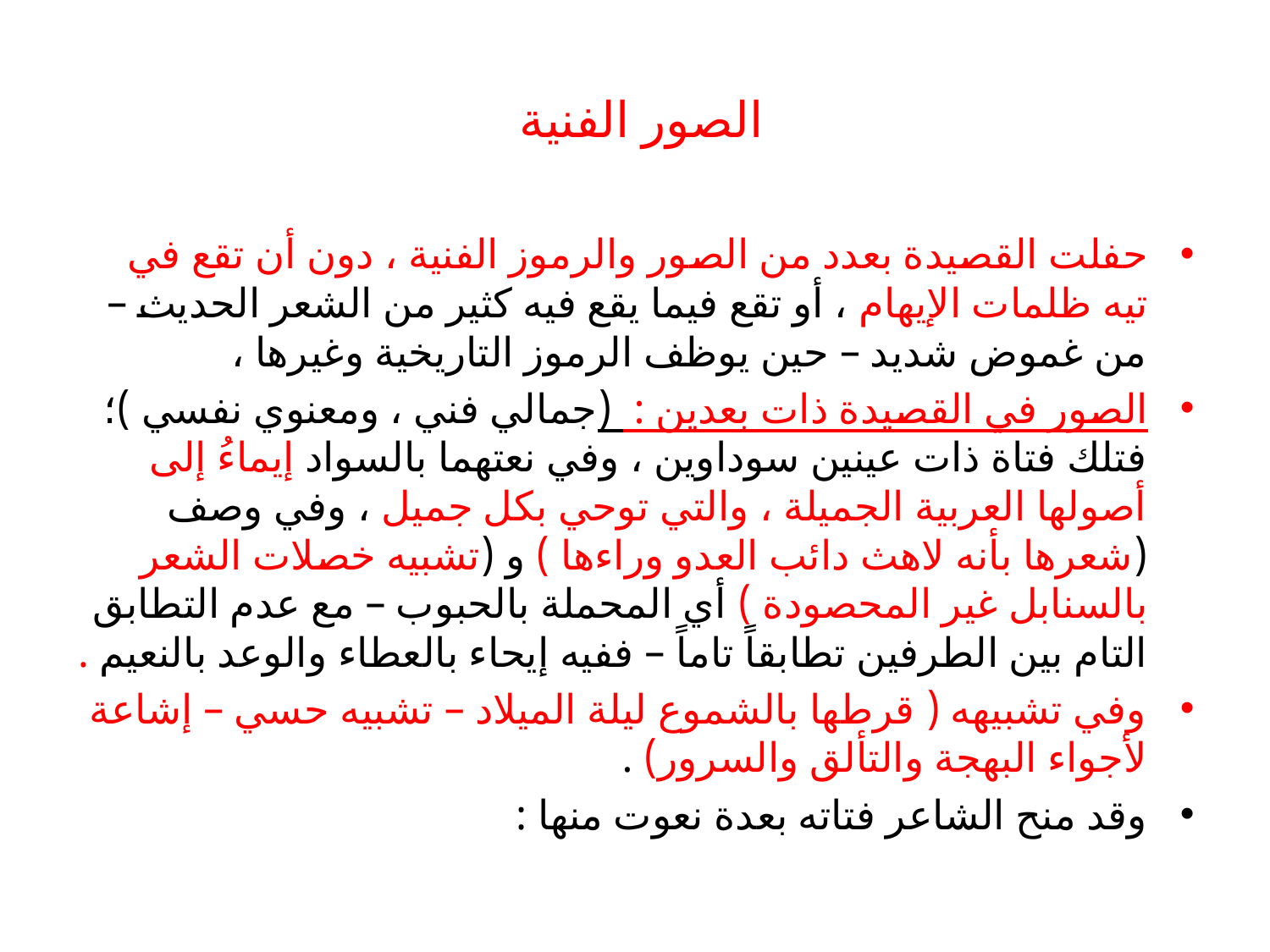

# الصور الفنية
حفلت القصيدة بعدد من الصور والرموز الفنية ، دون أن تقع في تيه ظلمات الإيهام ، أو تقع فيما يقع فيه كثير من الشعر الحديث – من غموض شديد – حين يوظف الرموز التاريخية وغيرها ،
الصور في القصيدة ذات بعدين :  (جمالي فني ، ومعنوي نفسي )؛ فتلك فتاة ذات عينين سوداوين ، وفي نعتهما بالسواد إيماءُ إلى أصولها العربية الجميلة ، والتي توحي بكل جميل ، وفي وصف (شعرها بأنه لاهث دائب العدو وراءها ) و (تشبيه خصلات الشعر بالسنابل غير المحصودة ) أي المحملة بالحبوب – مع عدم التطابق التام بين الطرفين تطابقاً تاماً – ففيه إيحاء بالعطاء والوعد بالنعيم .
وفي تشبيهه ( قرطها بالشموع ليلة الميلاد – تشبيه حسي – إشاعة لأجواء البهجة والتألق والسرور) .
وقد منح الشاعر فتاته بعدة نعوت منها :